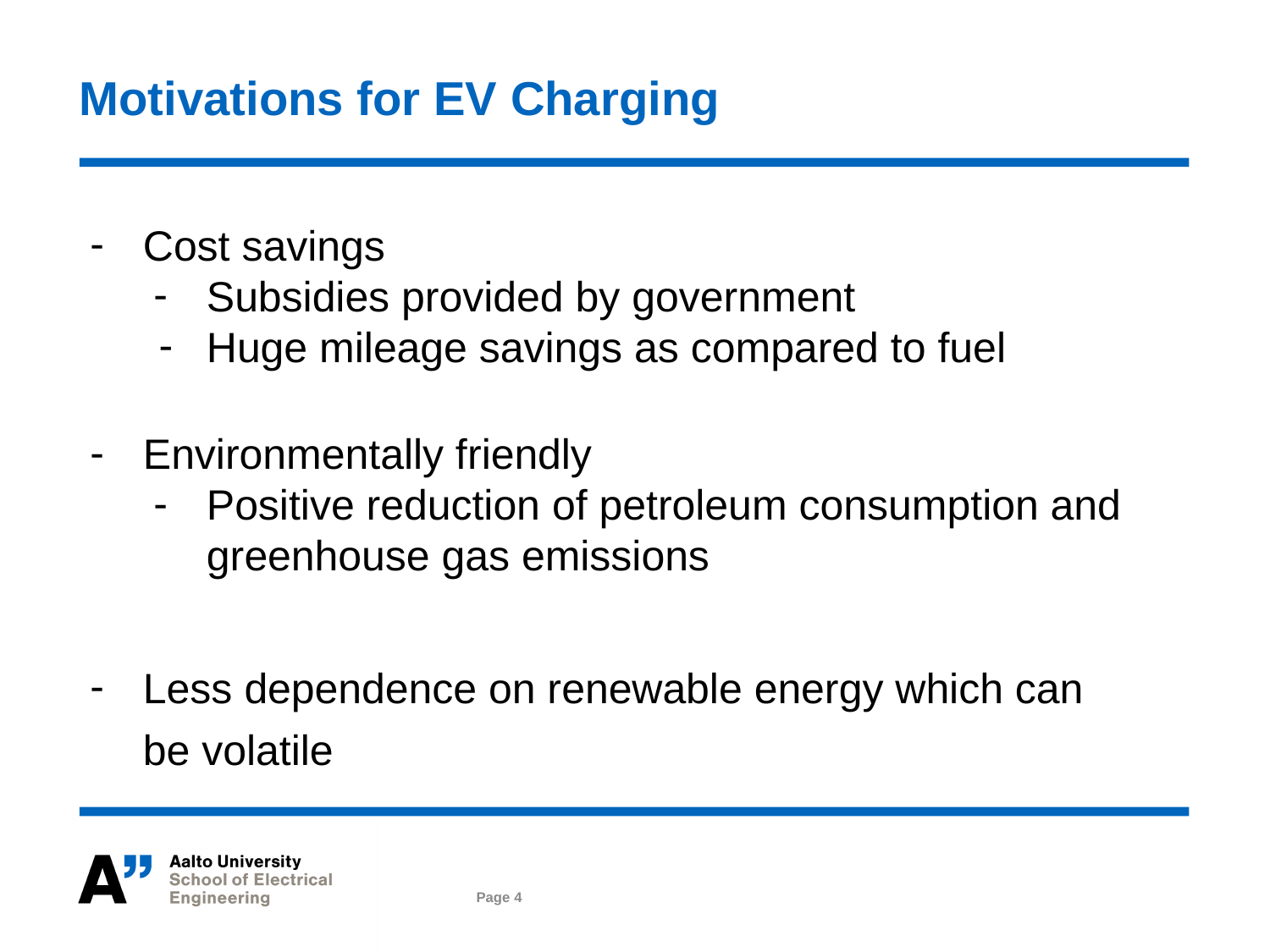

# Motivations for EV Charging
Cost savings
Subsidies provided by government
Huge mileage savings as compared to fuel

Environmentally friendly
Positive reduction of petroleum consumption and greenhouse gas emissions

Less dependence on renewable energy which can be volatile

Page 4